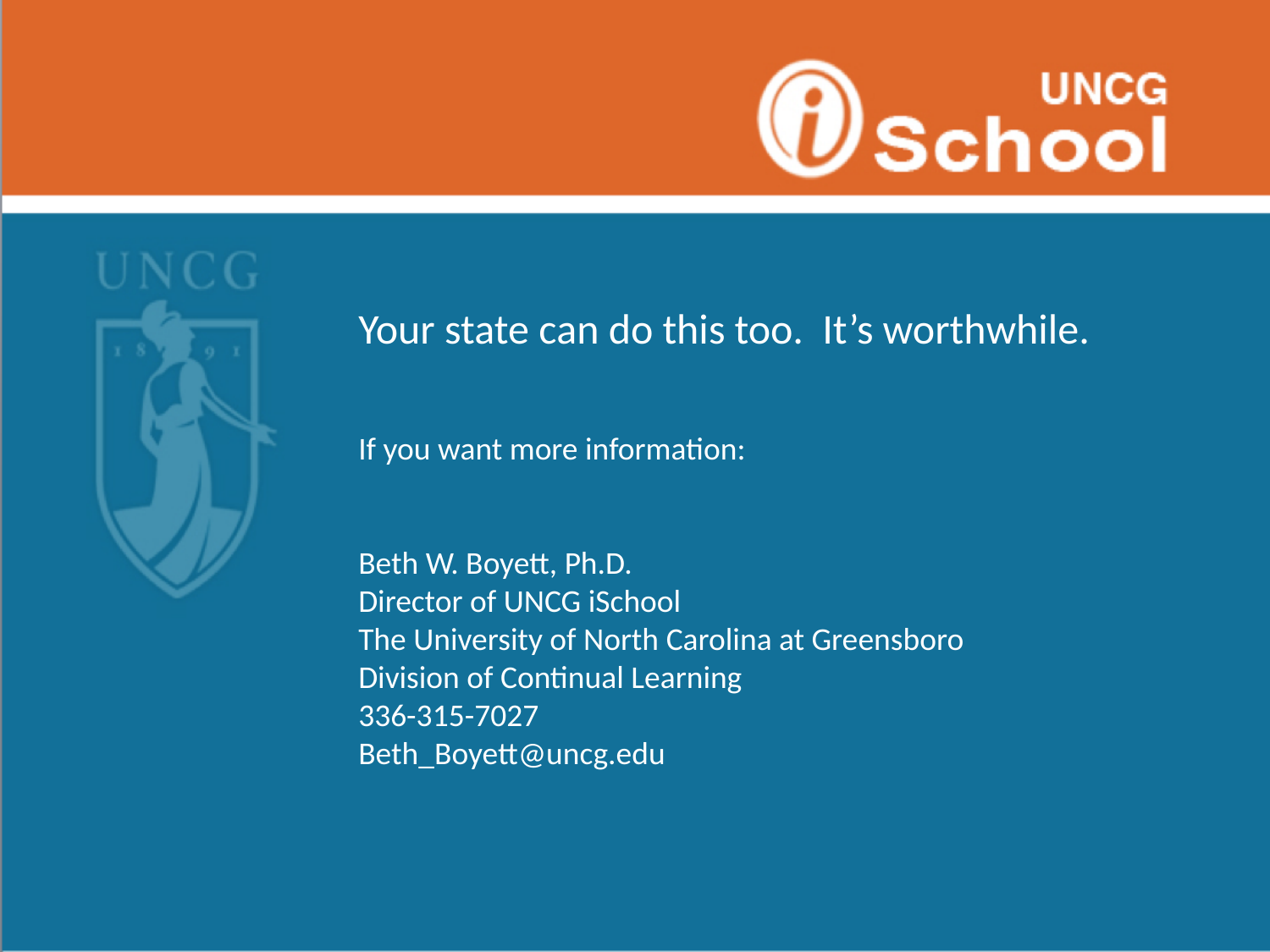

#
Your state can do this too.  It’s worthwhile.

If you want more information:

Beth W. Boyett, Ph.D.
Director of UNCG iSchool
The University of North Carolina at Greensboro
Division of Continual Learning
336-315-7027
Beth_Boyett@uncg.edu